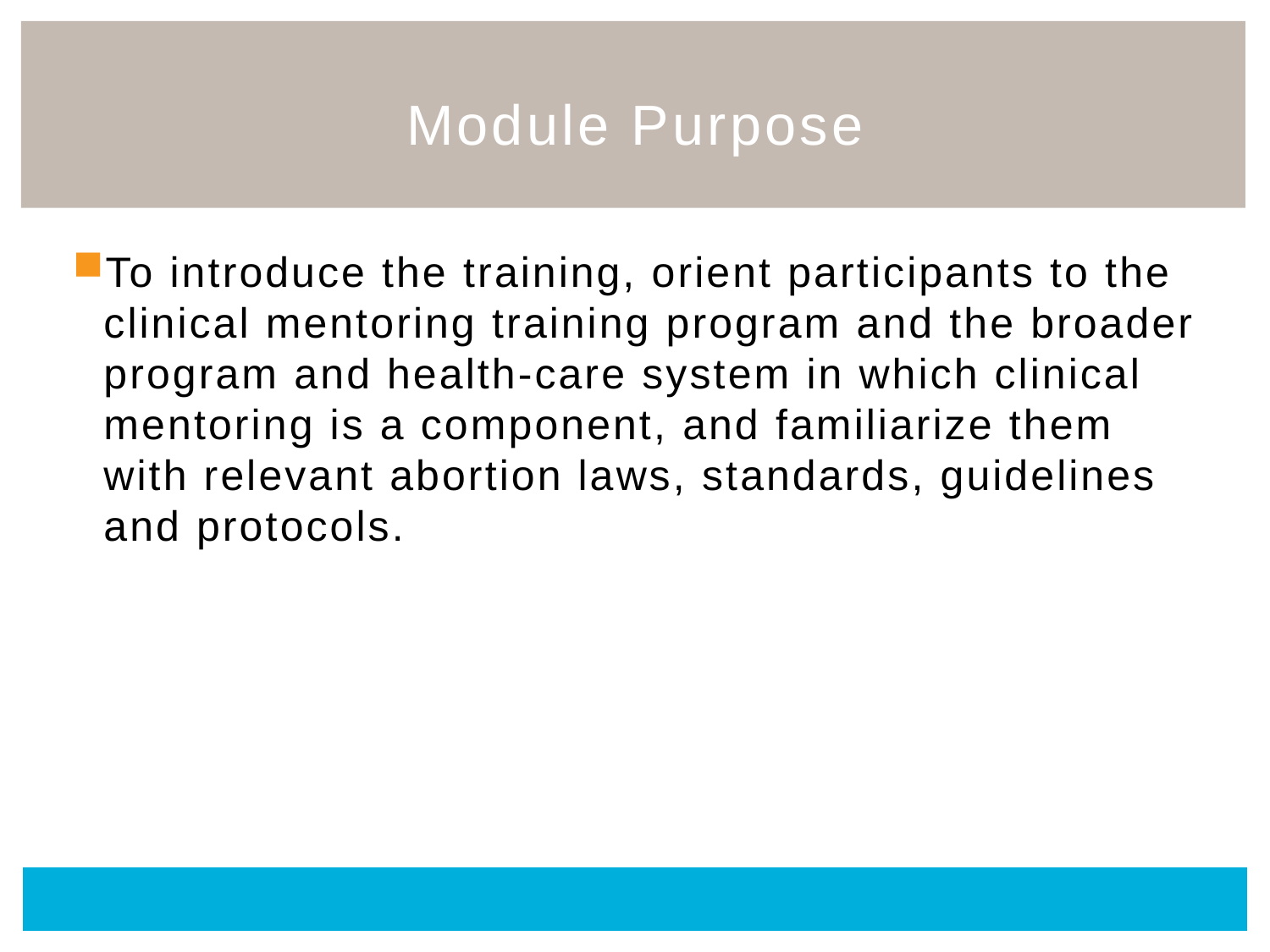

# Module Purpose
To introduce the training, orient participants to the clinical mentoring training program and the broader program and health-care system in which clinical mentoring is a component, and familiarize them with relevant abortion laws, standards, guidelines and protocols.